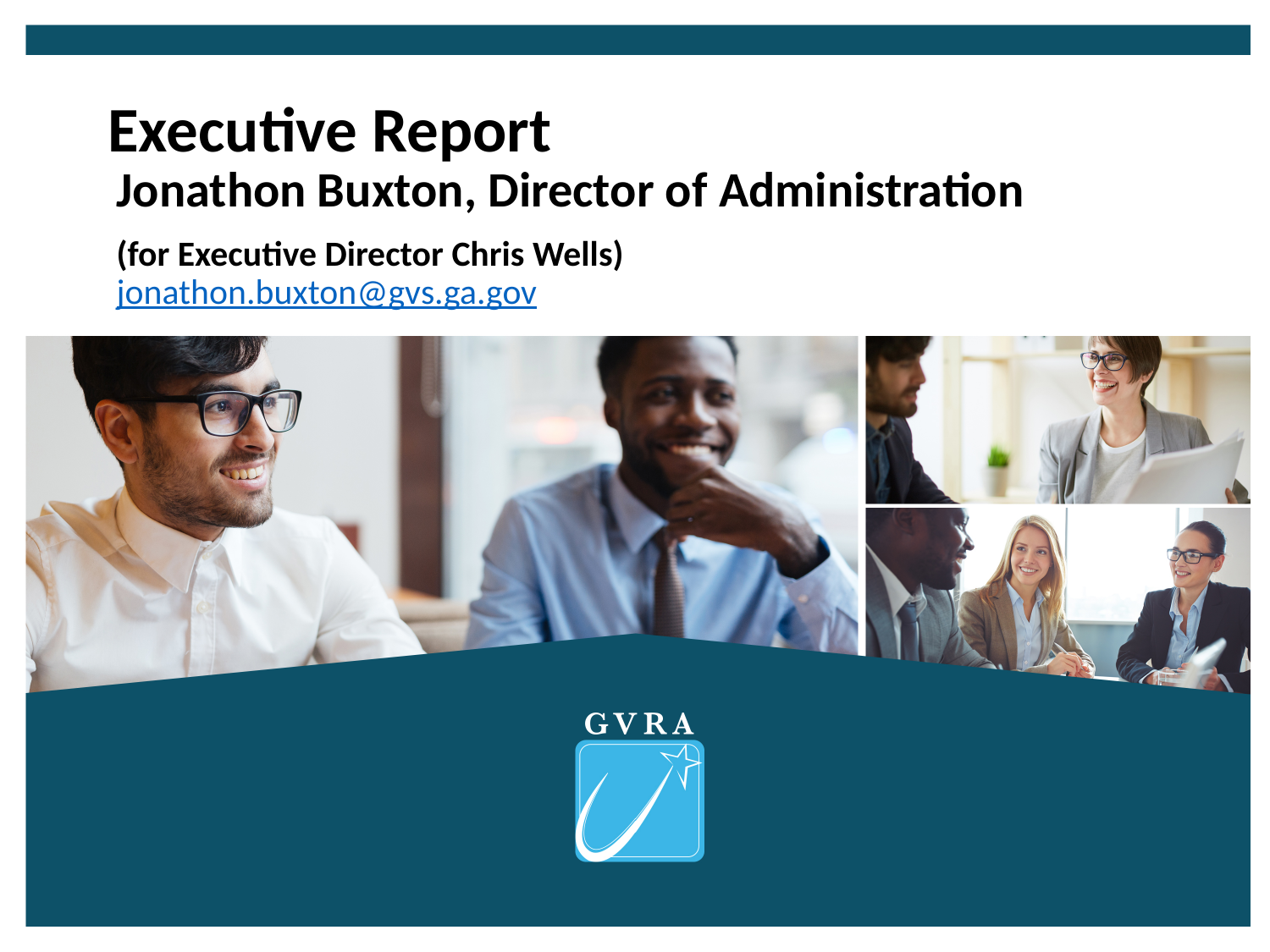

# Executive Report
Jonathon Buxton, Director of Administration
(for Executive Director Chris Wells)
jonathon.buxton@gvs.ga.gov